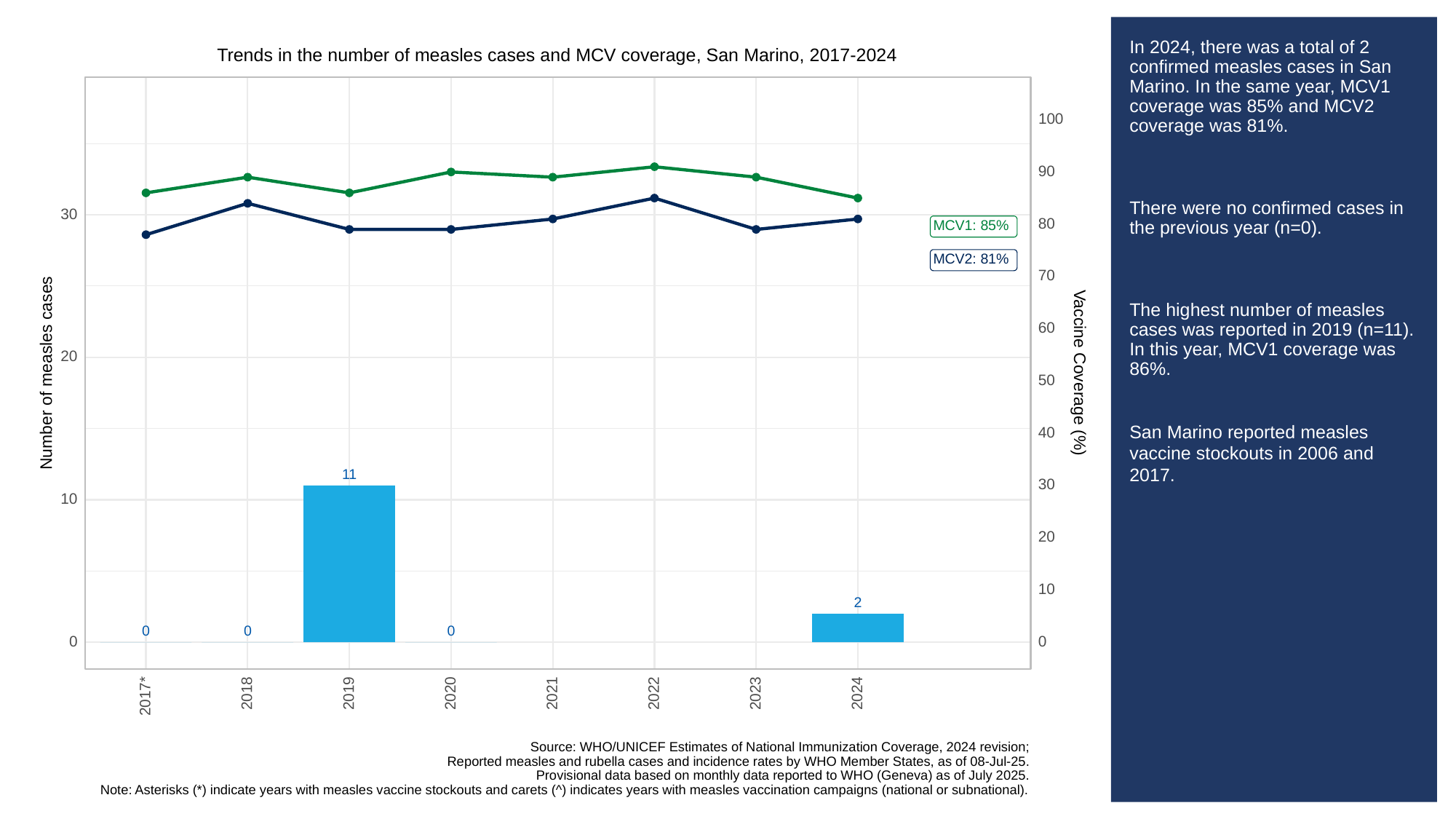

# In 2024, there was a total of 2 confirmed measles cases in San Marino. In the same year, MCV1 coverage was 85% and MCV2 coverage was 81%.

There were no confirmed cases in the previous year (n=0).

The highest number of measles cases was reported in 2019 (n=11). In this year, MCV1 coverage was 86%.

San Marino reported measles vaccine stockouts in 2006 and 2017.

Trends in the number of measles cases and MCV coverage, San Marino, 2017-2024

100

90

30

80

MCV1: 85%

MCV2: 81%
70

60
20

Vaccine Coverage (%)
Number of measles cases
50
40

11
30

10

20

10
2

0
0
0
0
0

2023
2018
2019
2020
2021
2022
2024
2017*
Source: WHO/UNICEF Estimates of National Immunization Coverage, 2024 revision;
Reported measles and rubella cases and incidence rates by WHO Member States, as of 08-Jul-25.
Provisional data based on monthly data reported to WHO (Geneva) as of July 2025.
Note: Asterisks (*) indicate years with measles vaccine stockouts and carets (^) indicates years with measles vaccination campaigns (national or subnational).